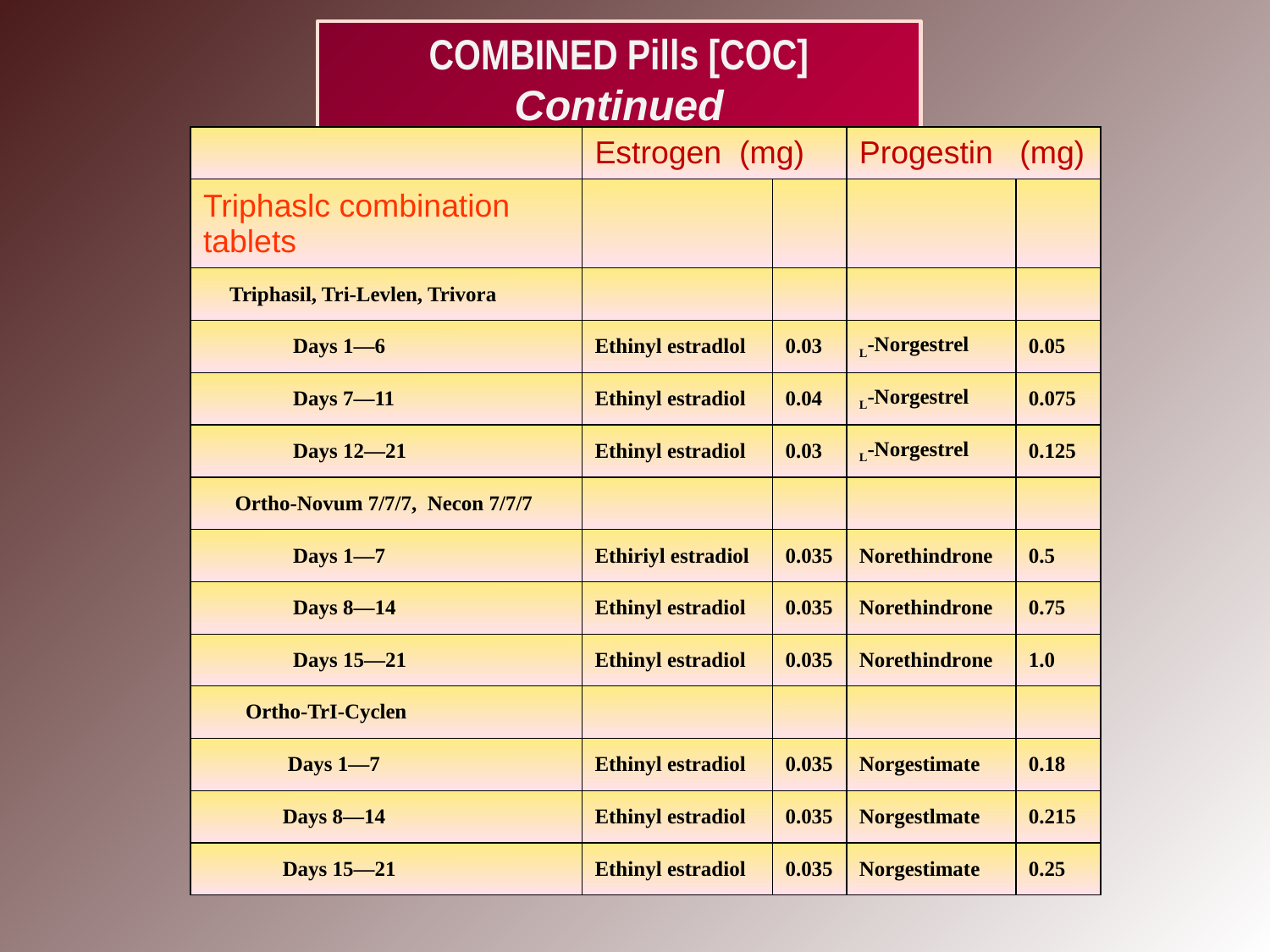

COMBINED Pills [COC] Continued
|  | Estrogen (mg) |  | Progestin (mg) |  |
| --- | --- | --- | --- | --- |
| Triphaslc combination tablets |  |  |  |  |
| Triphasil, Tri-Levlen, Trivora |  |  |  |  |
| Days 1—6 | Ethinyl estradlol | 0.03 | L-Norgestrel | 0.05 |
| Days 7—11 | Ethinyl estradiol | 0.04 | L-Norgestrel | 0.075 |
| Days 12—21 | Ethinyl estradiol | 0.03 | L-Norgestrel | 0.125 |
| Ortho-Novum 7/7/7, Necon 7/7/7 |  |  |  |  |
| Days 1—7 | Ethiriyl estradiol | 0.035 | Norethindrone | 0.5 |
| Days 8—14 | Ethinyl estradiol | 0.035 | Norethindrone | 0.75 |
| Days 15—21 | Ethinyl estradiol | 0.035 | Norethindrone | 1.0 |
| Ortho-TrI-Cyclen |  |  |  |  |
| Days 1—7 | Ethinyl estradiol | 0.035 | Norgestimate | 0.18 |
| Days 8—14 | Ethinyl estradiol | 0.035 | Norgestlmate | 0.215 |
| Days 15—21 | Ethinyl estradiol | 0.035 | Norgestimate | 0.25 |